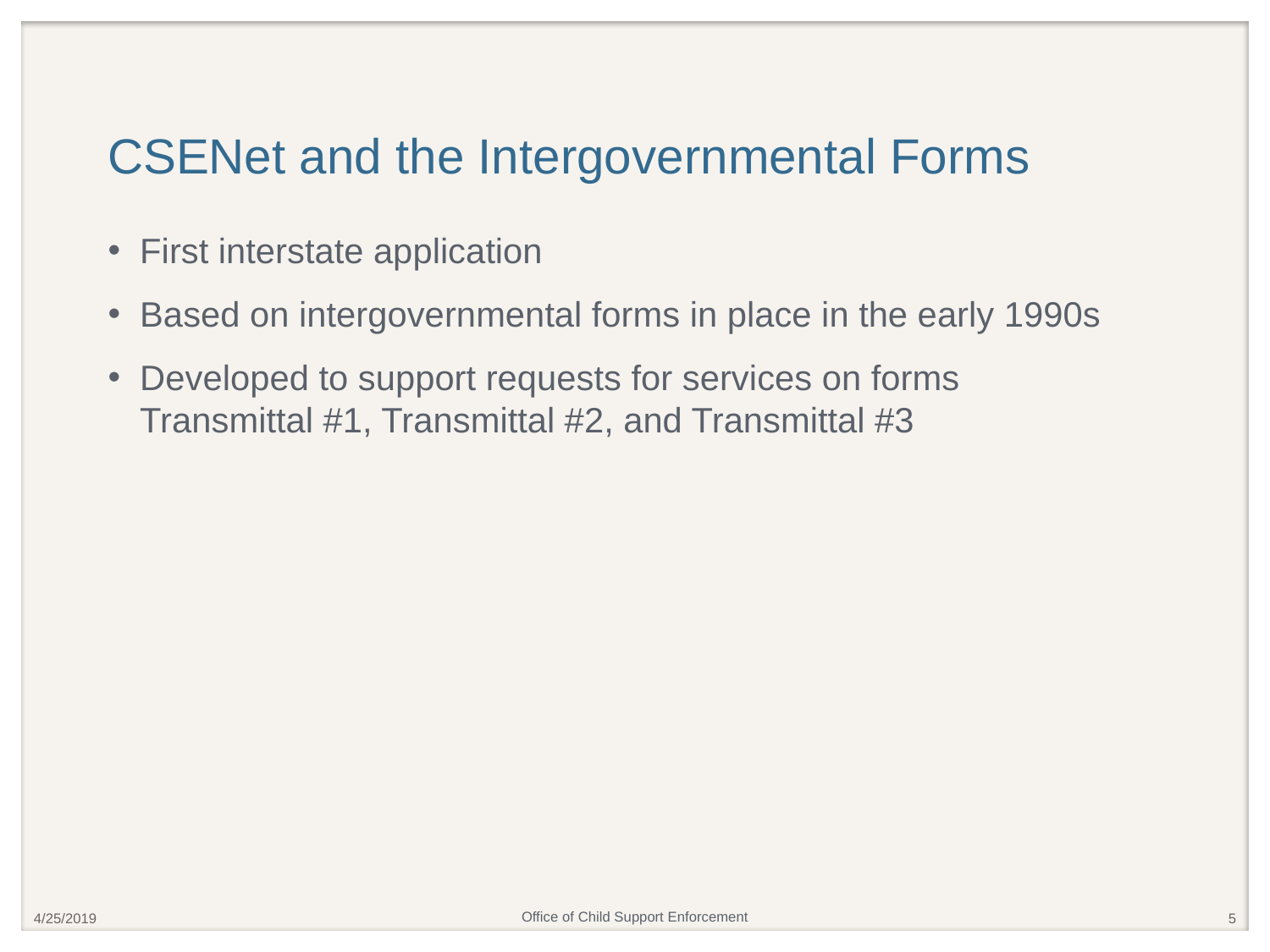

# CSENet and the Intergovernmental Forms
First interstate application
Based on intergovernmental forms in place in the early 1990s
Developed to support requests for services on forms
Transmittal #1, Transmittal #2, and Transmittal #3

4/25/2019
5